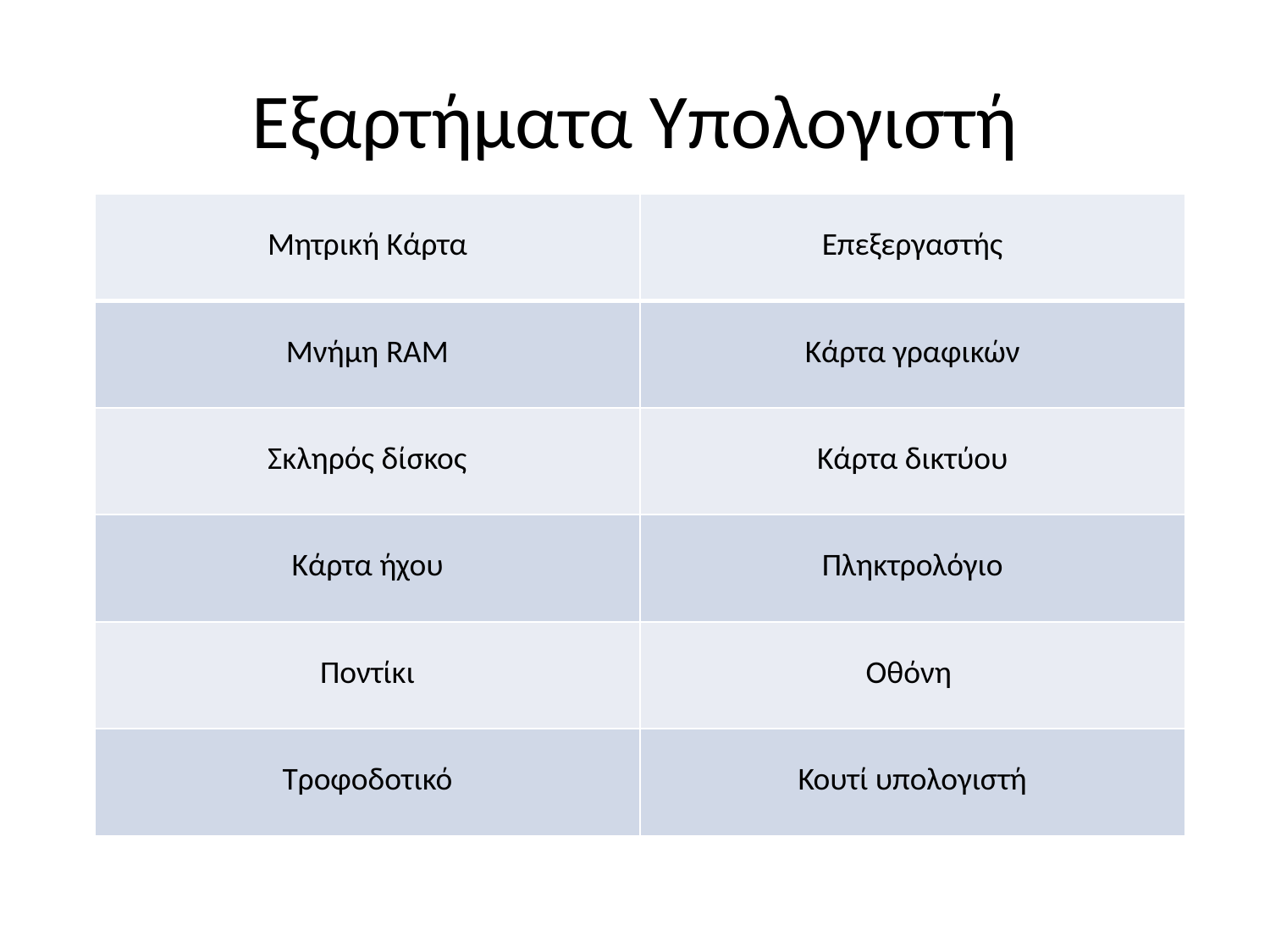

# Εξαρτήματα Υπολογιστή
| Μητρική Κάρτα | Επεξεργαστής |
| --- | --- |
| Μνήμη RAM | Κάρτα γραφικών |
| Σκληρός δίσκος | Κάρτα δικτύου |
| Κάρτα ήχου | Πληκτρολόγιο |
| Ποντίκι | Οθόνη |
| Τροφοδοτικό | Κουτί υπολογιστή |